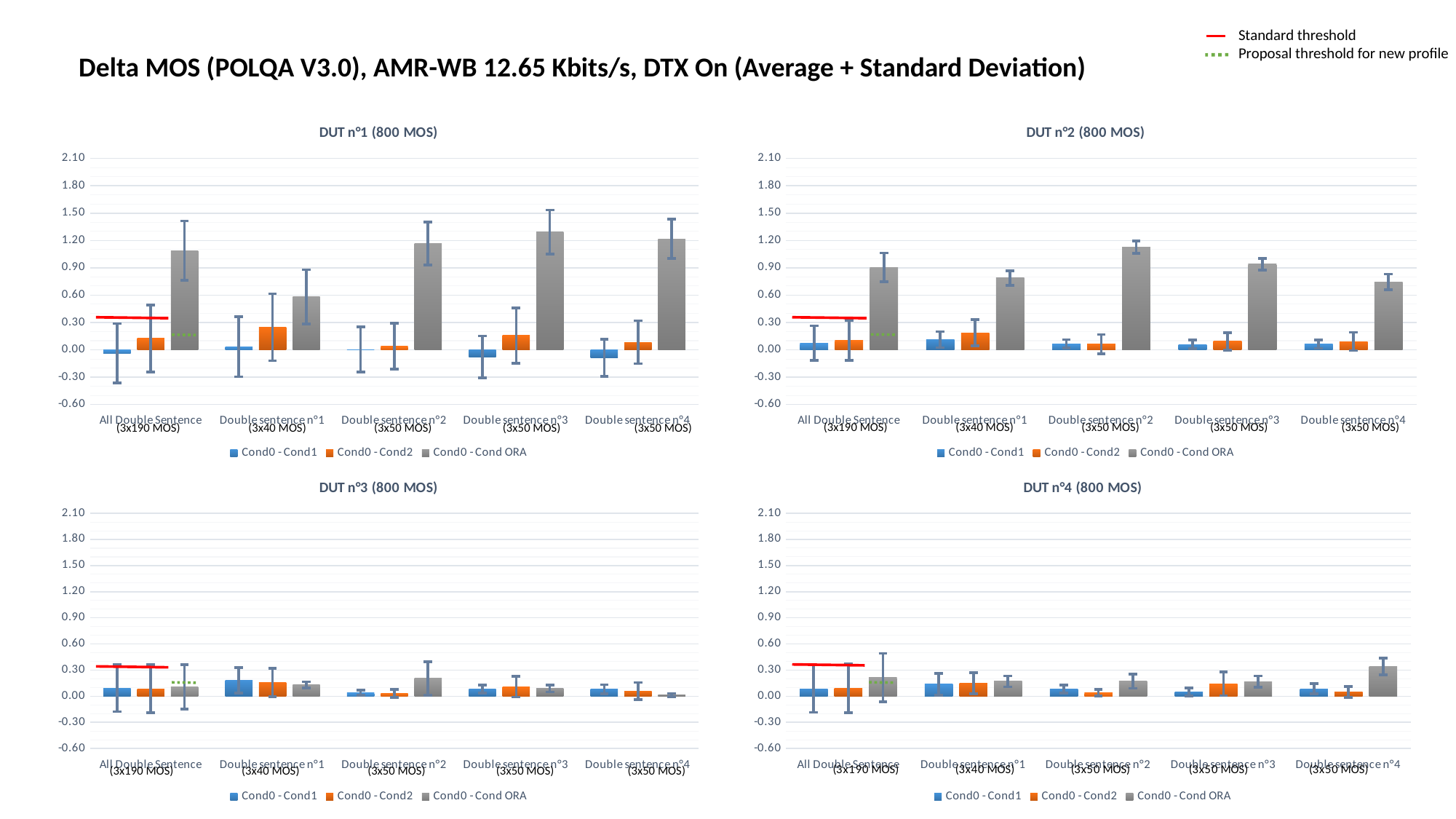

Standard threshold
Proposal threshold for new profile
Delta MOS (POLQA V3.0), AMR-WB 12.65 Kbits/s, DTX On (Average + Standard Deviation)

### Chart: DUT n°1 (800 MOS)

| Category | Cond0 - Cond1 | Cond0 - Cond2 | Cond0 - Cond ORA |
|---|---|---|---|
| All Double Sentence | -0.035789473684213924 | 0.1252631578947354 | 1.0894736842105264 |
| Double sentence n°1 | 0.03500000000000014 | 0.24749999999999872 | 0.5799999999999987 |
| Double sentence n°2 | 0.003999999999997783 | 0.03799999999999848 | 1.1659999999999977 |
| Double sentence n°3 | -0.0779999999999994 | 0.15600000000000325 | 1.2920000000000034 |
| Double sentence n°4 | -0.08999999999999986 | 0.08399999999999919 | 1.2179999999999986 |

### Chart: DUT n°2 (800 MOS)

| Category | Cond0 - Cond1 | Cond0 - Cond2 | Cond0 - Cond ORA |
|---|---|---|---|
| All Double Sentence | 0.07368421052631868 | 0.10473684210526724 | 0.9057894736842163 |
| Double sentence n°1 | 0.11249999999999982 | 0.1875 | 0.7874999999999996 |
| Double sentence n°2 | 0.06599999999999984 | 0.06199999999999939 | 1.125999999999996 |
| Double sentence n°3 | 0.06000000000000005 | 0.09399999999999631 | 0.9399999999999982 |
| Double sentence n°4 | 0.06400000000000006 | 0.09200000000000053 | 0.7460000000000009 |
(3x190 MOS)                         (3x40 MOS)                         (3x50 MOS)                          (3x50 MOS)                           (3x50 MOS)
(3x190 MOS)                         (3x40 MOS)                         (3x50 MOS)                          (3x50 MOS)                           (3x50 MOS)

### Chart: DUT n°4 (800 MOS)

| Category | Cond0 - Cond1 | Cond0 - Cond2 | Cond0 - Cond ORA |
|---|---|---|---|
| All Double Sentence | 0.08578947368421241 | 0.09210526315789602 | 0.21473684210526178 |
| Double sentence n°1 | 0.13750000000000018 | 0.1499999999999999 | 0.16999999999999993 |
| Double sentence n°2 | 0.07999999999999918 | 0.038000000000000256 | 0.17200000000000104 |
| Double sentence n°3 | 0.049999999999998934 | 0.14399999999999924 | 0.1659999999999986 |
| Double sentence n°4 | 0.08599999999999941 | 0.04800000000000049 | 0.34199999999999964 |

### Chart: DUT n°3 (800 MOS)

| Category | Cond0 - Cond1 | Cond0 - Cond2 | Cond0 - Cond ORA |
|---|---|---|---|
| All Double Sentence | 0.09157894736842298 | 0.08578947368421153 | 0.10736842105263777 |
| Double sentence n°1 | 0.18250000000000144 | 0.15750000000000064 | 0.130000000000003 |
| Double sentence n°2 | 0.03999999999999826 | 0.03000000000000025 | 0.2039999999999993 |
| Double sentence n°3 | 0.08199999999999985 | 0.10999999999999943 | 0.0879999999999983 |
| Double sentence n°4 | 0.08000000000000007 | 0.06000000000000094 | 0.011999999999999122 |
(3x190 MOS)                         (3x40 MOS)                         (3x50 MOS)                          (3x50 MOS)                           (3x50 MOS)